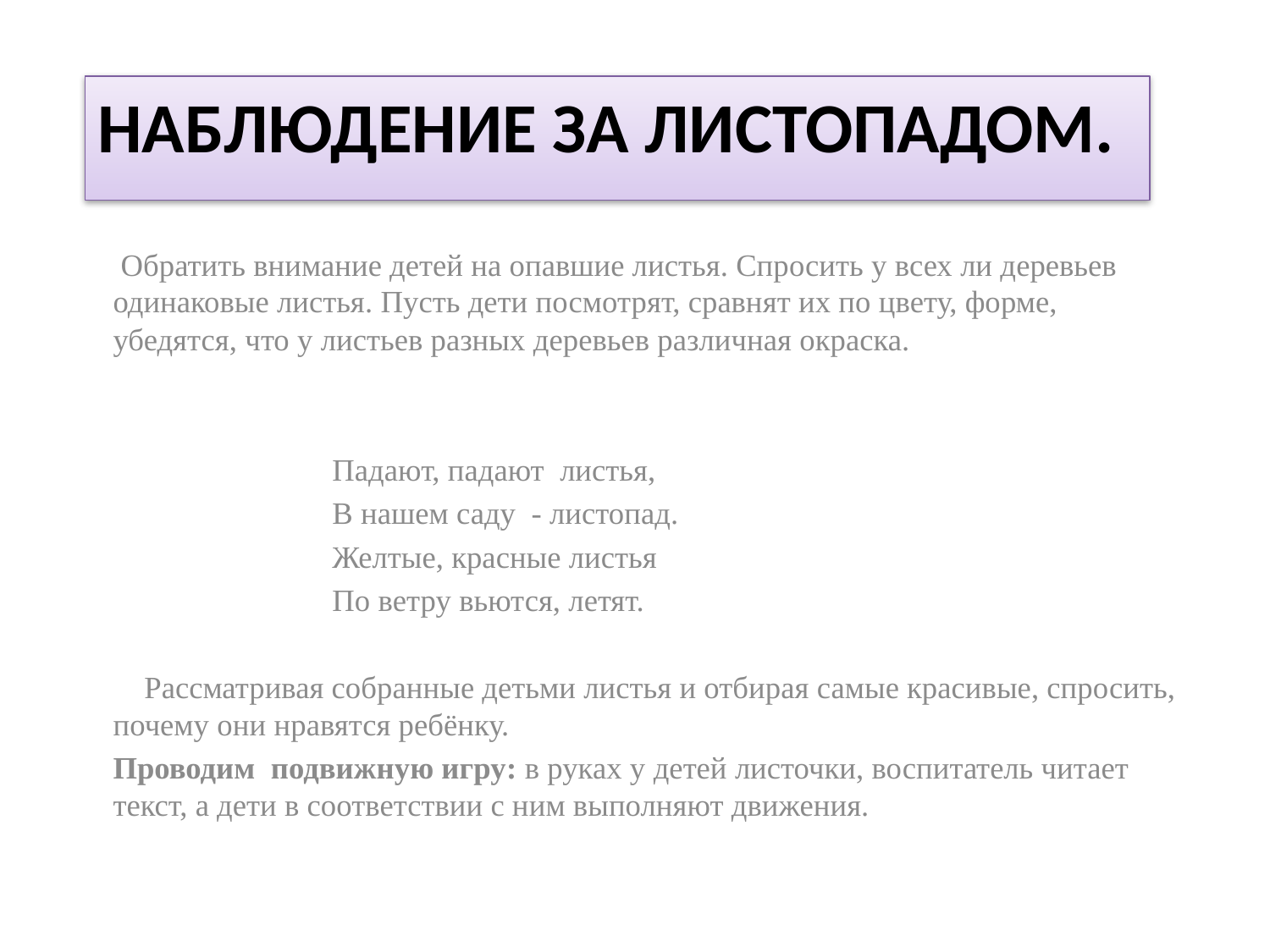

# НАБЛЮДЕНИЕ ЗА ЛИСТОПАДОМ.
 Обратить внимание детей на опавшие листья. Спросить у всех ли деревьев одинаковые листья. Пусть дети посмотрят, сравнят их по цвету, форме, убедятся, что у листьев разных деревьев различная окраска.

                            Падают, падают  листья,
                            В нашем саду  - листопад.
                            Желтые, красные листья
                            По ветру вьются, летят.

    Рассматривая собранные детьми листья и отбирая самые красивые, спросить, почему они нравятся ребёнку.
Проводим  подвижную игру: в руках у детей листочки, воспитатель читает текст, а дети в соответствии с ним выполняют движения.